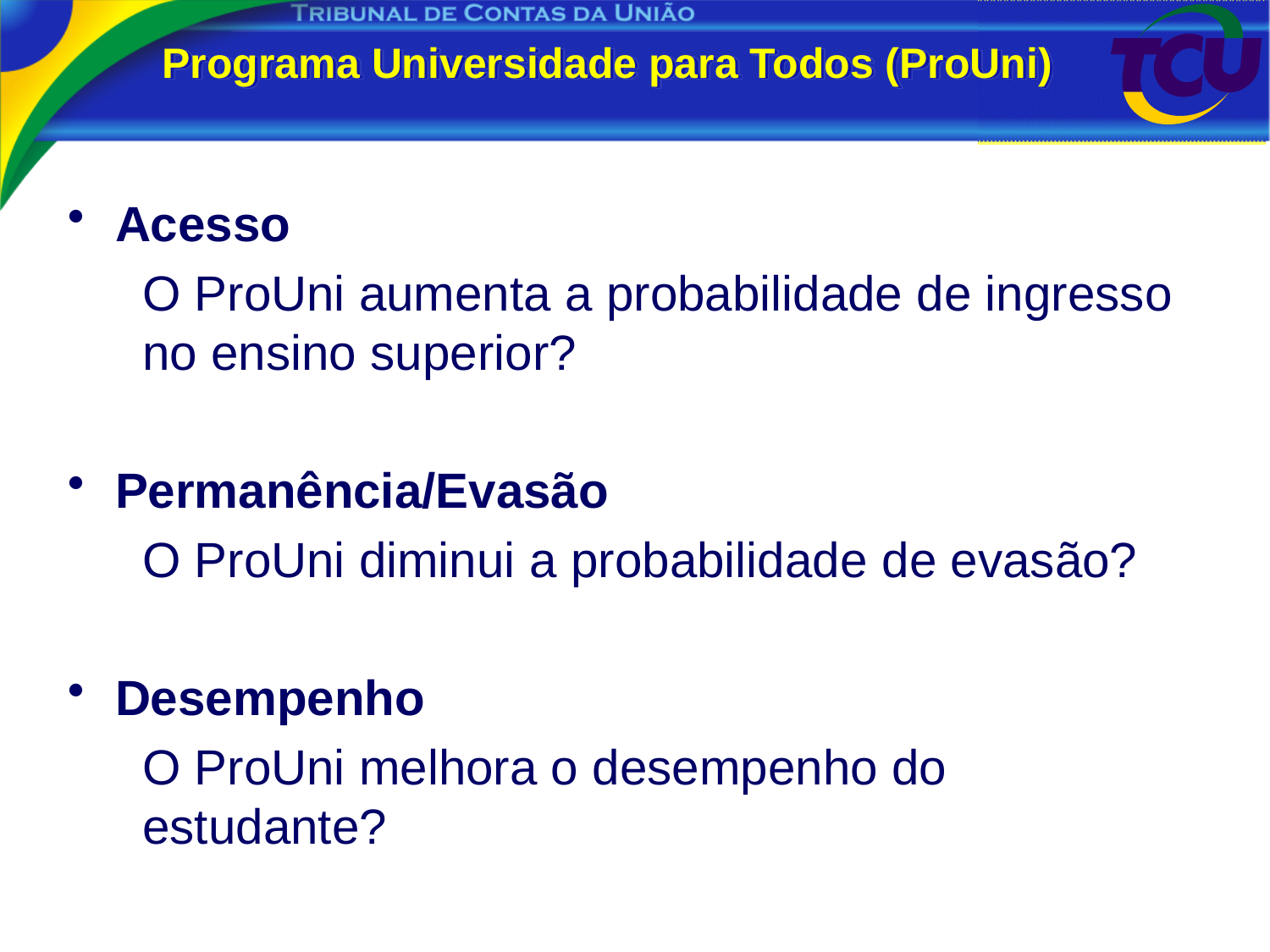

# Programa Universidade para Todos (ProUni)
Acesso
	O ProUni aumenta a probabilidade de ingresso no ensino superior?

Permanência/Evasão
	O ProUni diminui a probabilidade de evasão?

Desempenho
	O ProUni melhora o desempenho do estudante?